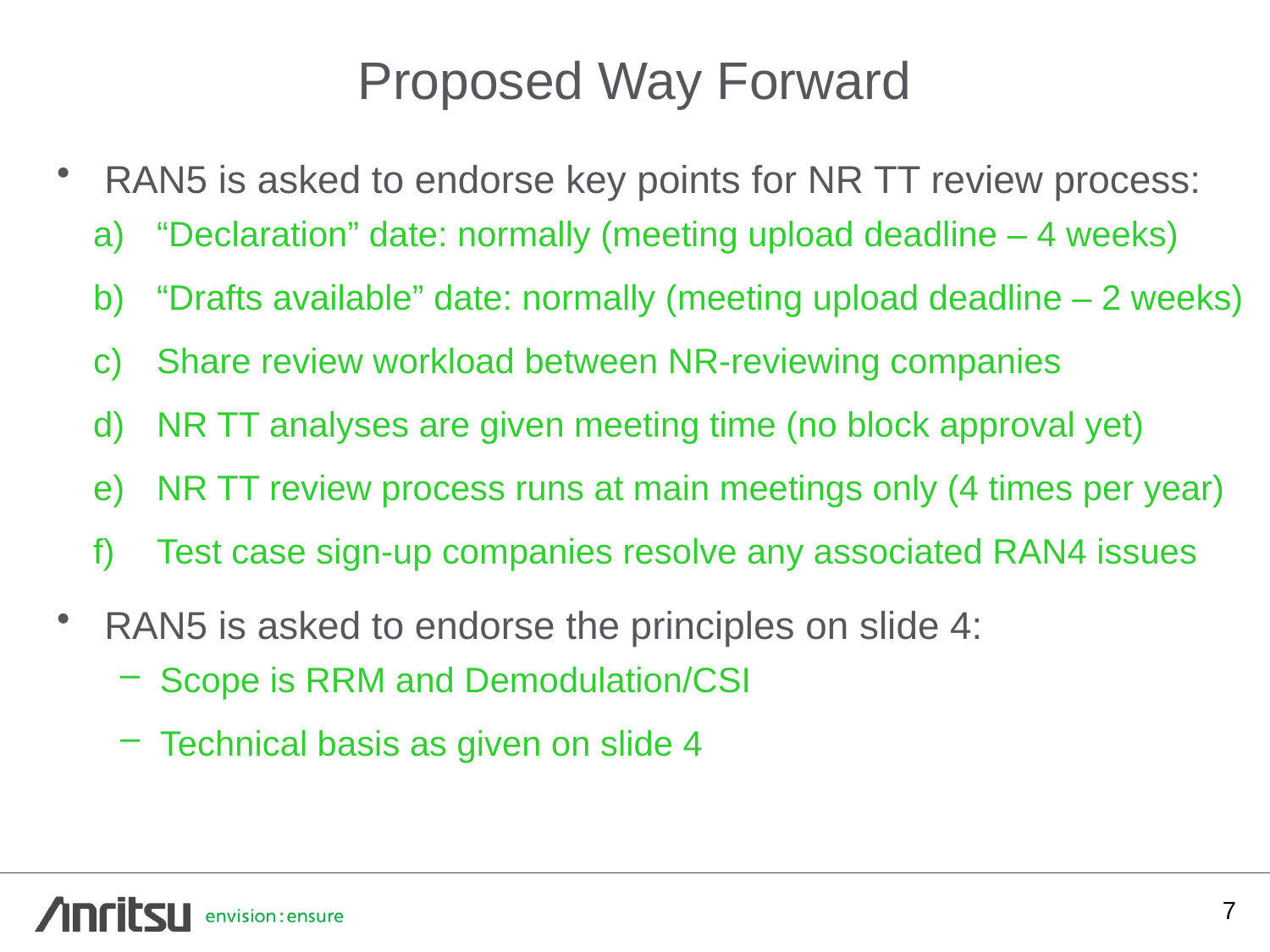

# Proposed Way Forward
RAN5 is asked to endorse key points for NR TT review process:
“Declaration” date: normally (meeting upload deadline – 4 weeks)
“Drafts available” date: normally (meeting upload deadline – 2 weeks)
Share review workload between NR-reviewing companies
NR TT analyses are given meeting time (no block approval yet)
NR TT review process runs at main meetings only (4 times per year)
Test case sign-up companies resolve any associated RAN4 issues
RAN5 is asked to endorse the principles on slide 4:
Scope is RRM and Demodulation/CSI
Technical basis as given on slide 4

7